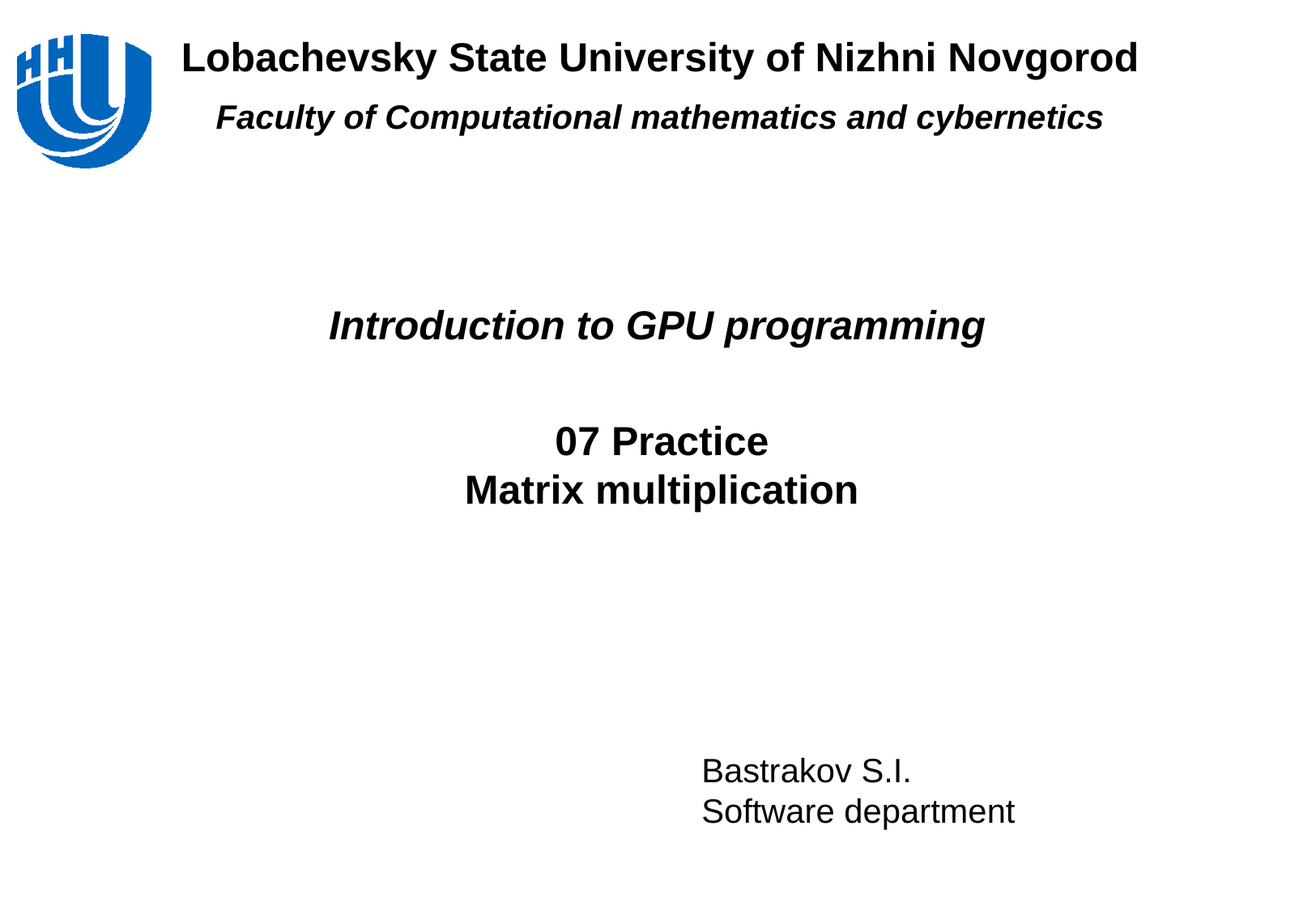

Introduction to GPU programming
# 07 Practice Matrix multiplication
Bastrakov S.I.
Software department